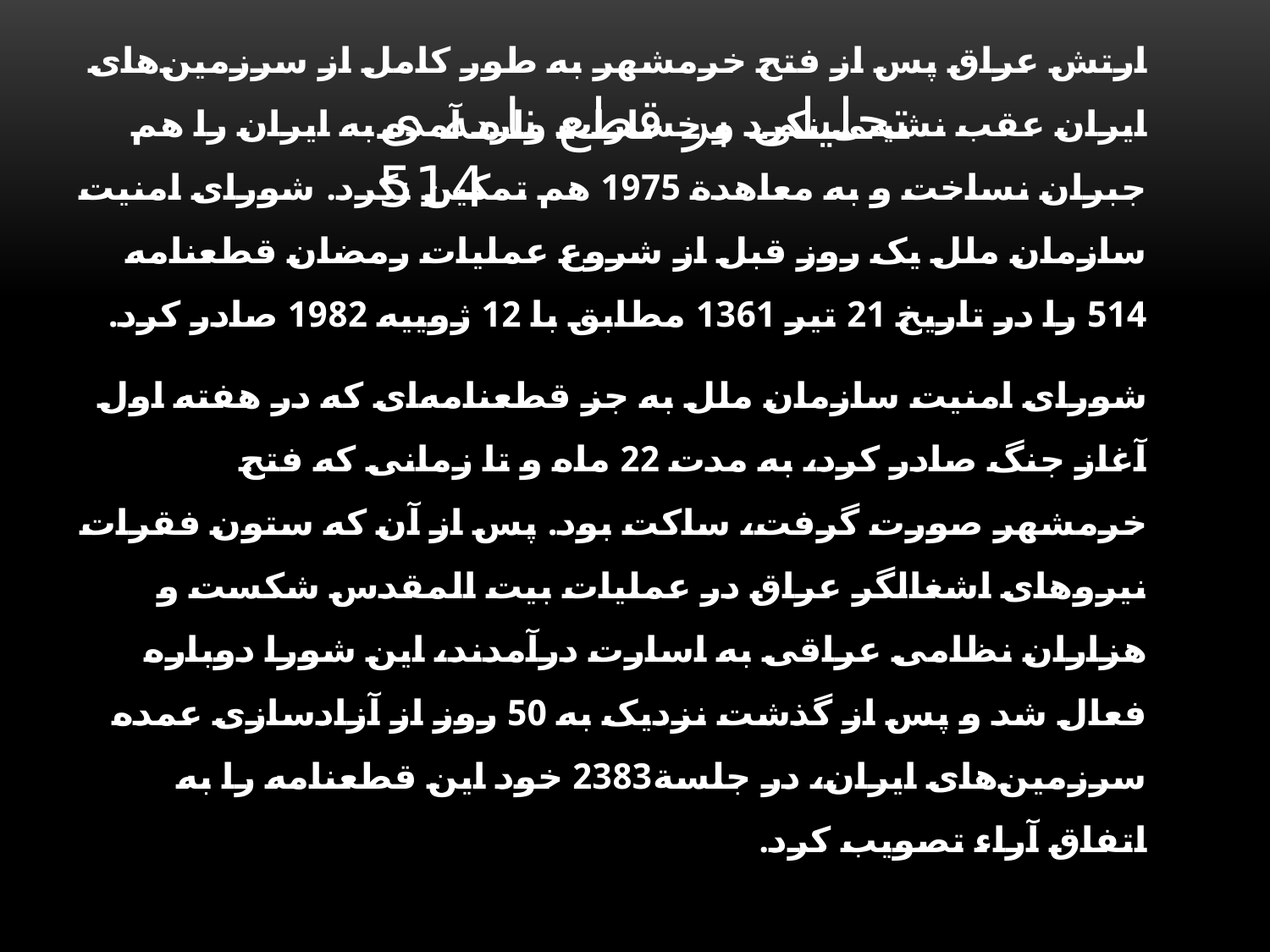

# تحلیلی بر قطع نامه ی 514
ارتش عراق پس از فتح خرمشهر به طور کامل از سرزمین‌های ایران عقب نشینی نکرد و خسارات وارد آمده به ایران را هم جبران نساخت و به معاهدة 1975 هم تمکین نکرد. شورای امنیت سازمان ملل یک روز قبل از شروع عملیات رمضان قطعنامه 514 را در تاریخ 21 تیر 1361 مطابق با 12 ژوییه 1982 صادر کرد.
شورای امنیت سازمان ملل به جز قطعنامه‌ای که در هفته اول آغاز جنگ صادر کرد، به مدت 22 ماه و تا زمانی که فتح خرمشهر صورت گرفت، ساکت بود. پس از آن که ستون فقرات نیروهای اشغالگر عراق در عملیات بیت المقدس شکست و هزاران نظامی عراقی به اسارت درآمدند، این شورا دوباره فعال شد و پس از گذشت نزدیک به 50 روز از آزادسازی عمده سرزمین‌های ایران، در جلسة2383 خود این قطعنامه را به اتفاق آراء تصویب کرد.